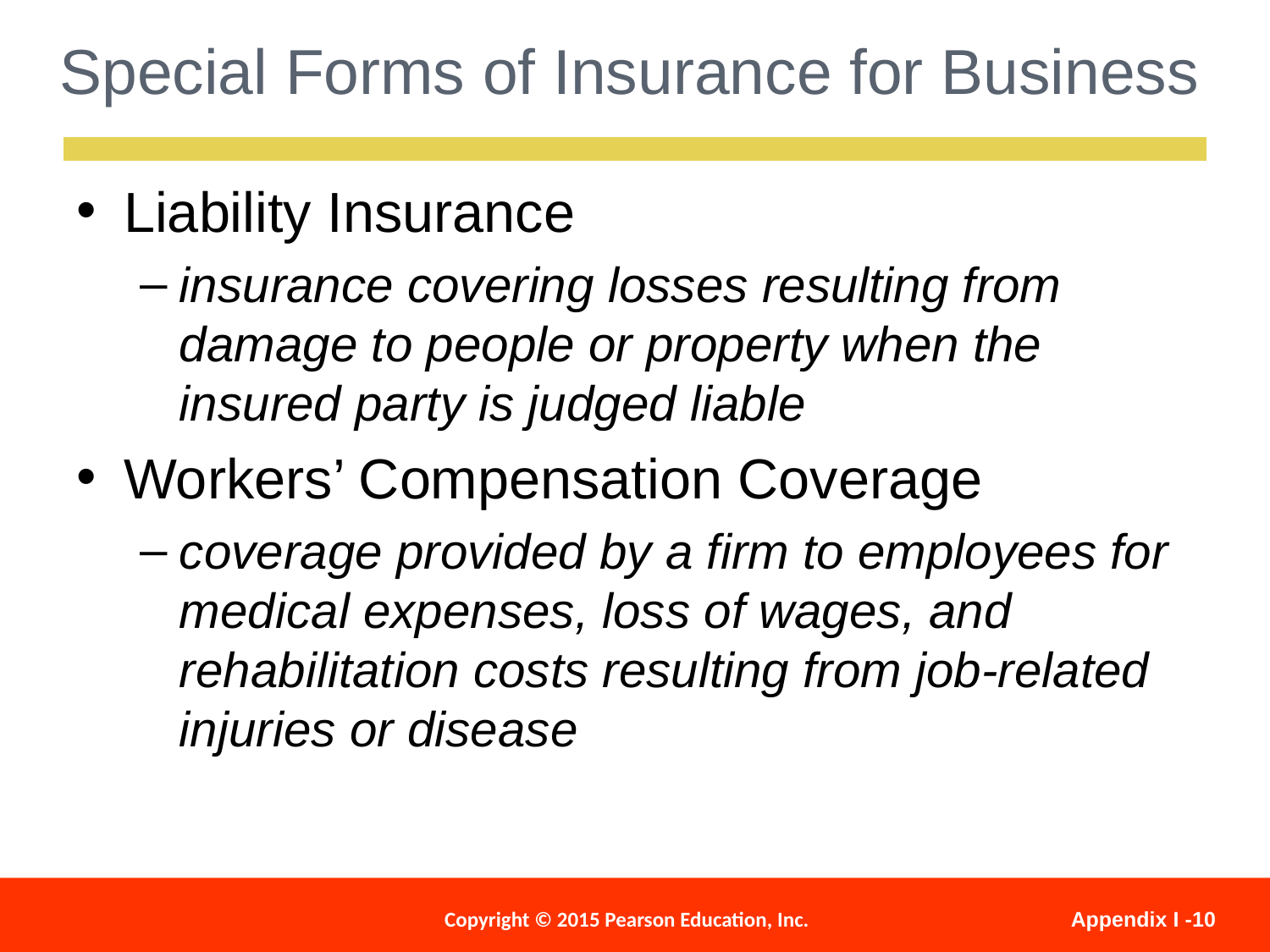

Special Forms of Insurance for Business
Liability Insurance
insurance covering losses resulting from damage to people or property when the insured party is judged liable
Workers’ Compensation Coverage
coverage provided by a firm to employees for medical expenses, loss of wages, and rehabilitation costs resulting from job-related injuries or disease